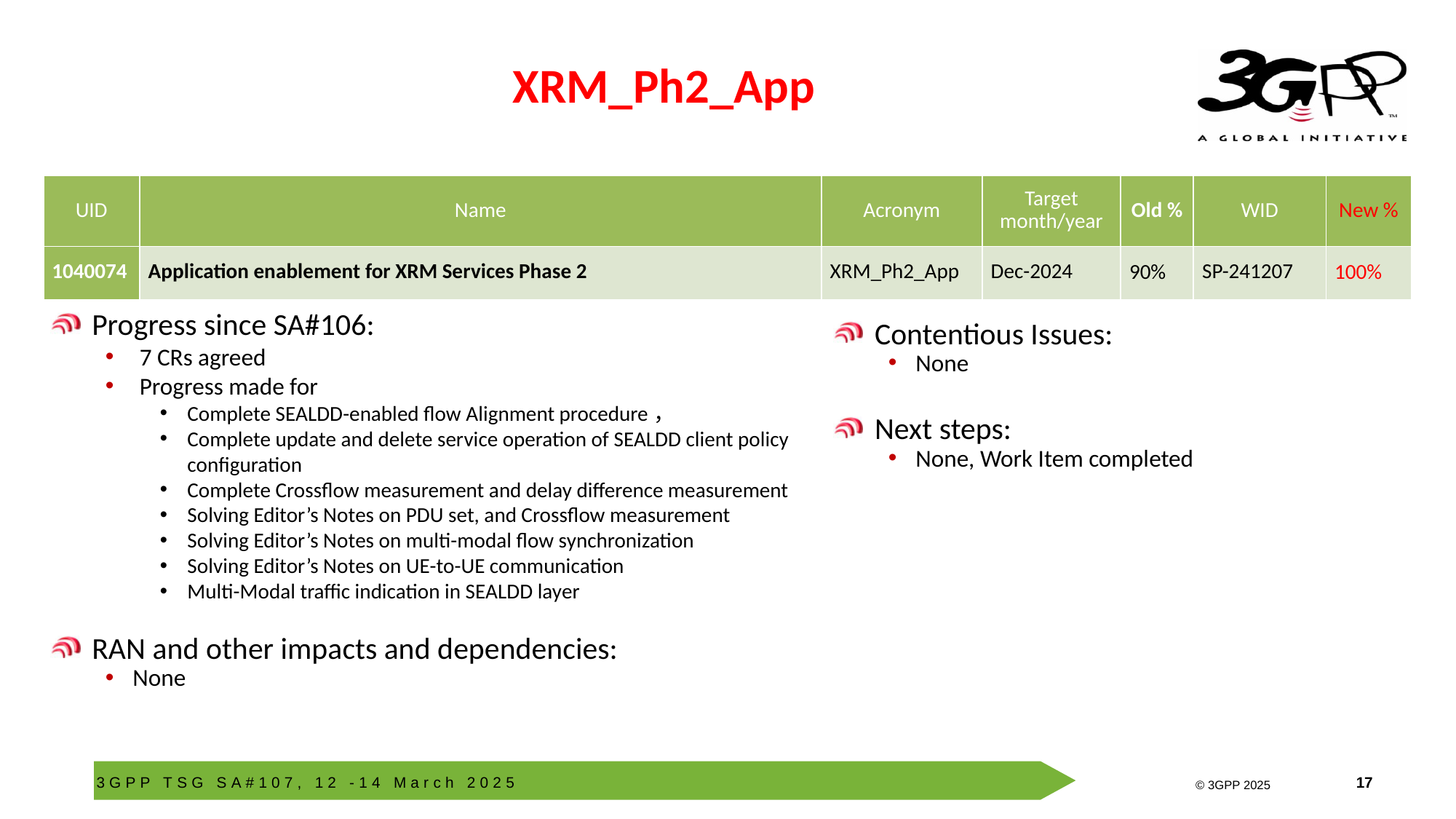

# XRM_Ph2_App
| UID | Name | Acronym | Target month/year | Old % | WID | New % |
| --- | --- | --- | --- | --- | --- | --- |
| 1040074 | Application enablement for XRM Services Phase 2 | XRM\_Ph2\_App | Dec-2024 | 90% | SP-241207 | 100% |
Progress since SA#106:
7 CRs agreed
Progress made for
Complete SEALDD-enabled flow Alignment procedure，
Complete update and delete service operation of SEALDD client policy configuration
Complete Crossflow measurement and delay difference measurement
Solving Editor’s Notes on PDU set, and Crossflow measurement
Solving Editor’s Notes on multi-modal flow synchronization
Solving Editor’s Notes on UE-to-UE communication
Multi-Modal traffic indication in SEALDD layer

RAN and other impacts and dependencies:
None

Contentious Issues:
None

Next steps:
None, Work Item completed